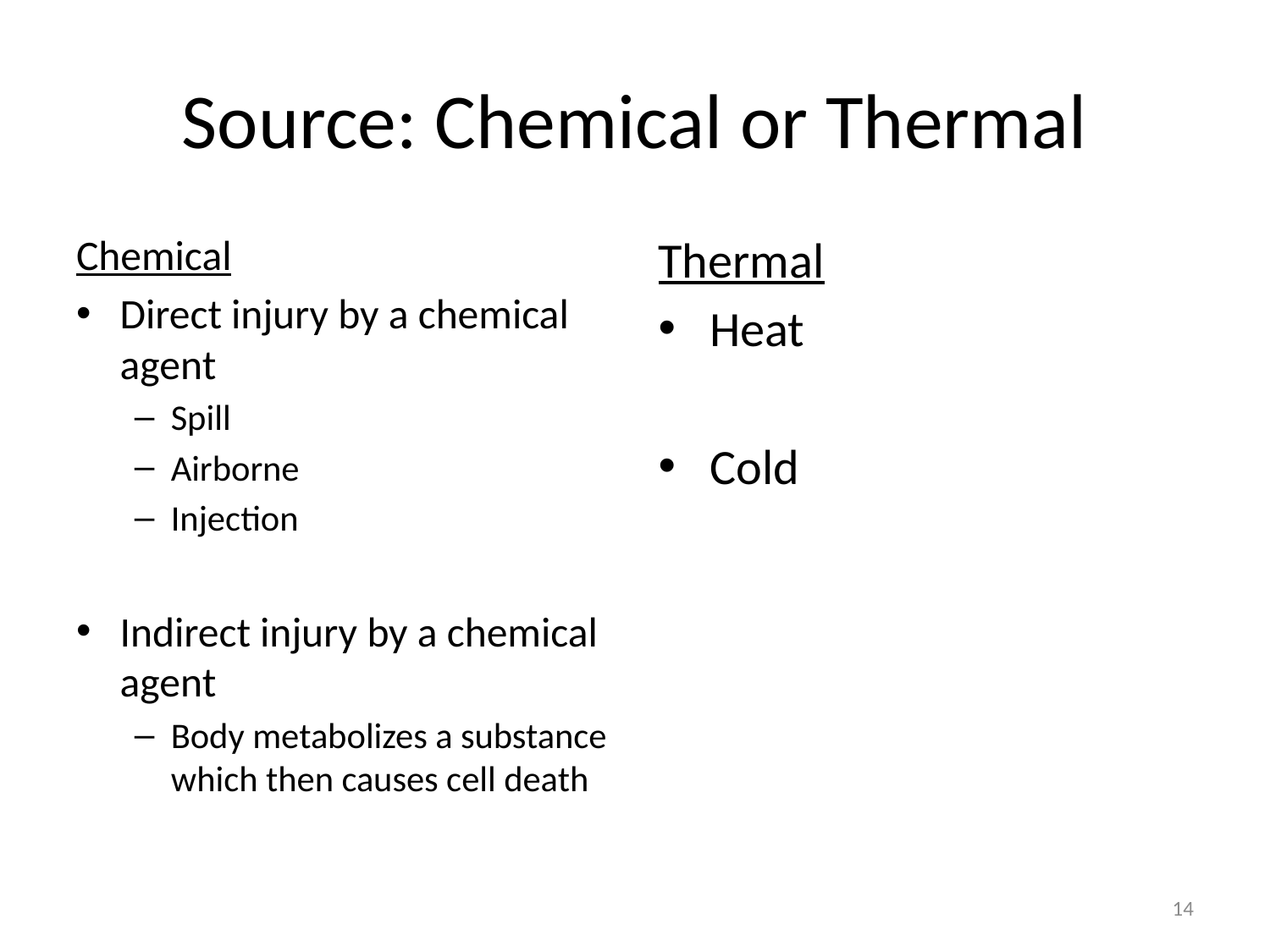

# Source: Chemical or Thermal
Chemical
Direct injury by a chemical agent
Spill
Airborne
Injection

Indirect injury by a chemical agent
Body metabolizes a substance which then causes cell death
Thermal
Heat

Cold

14